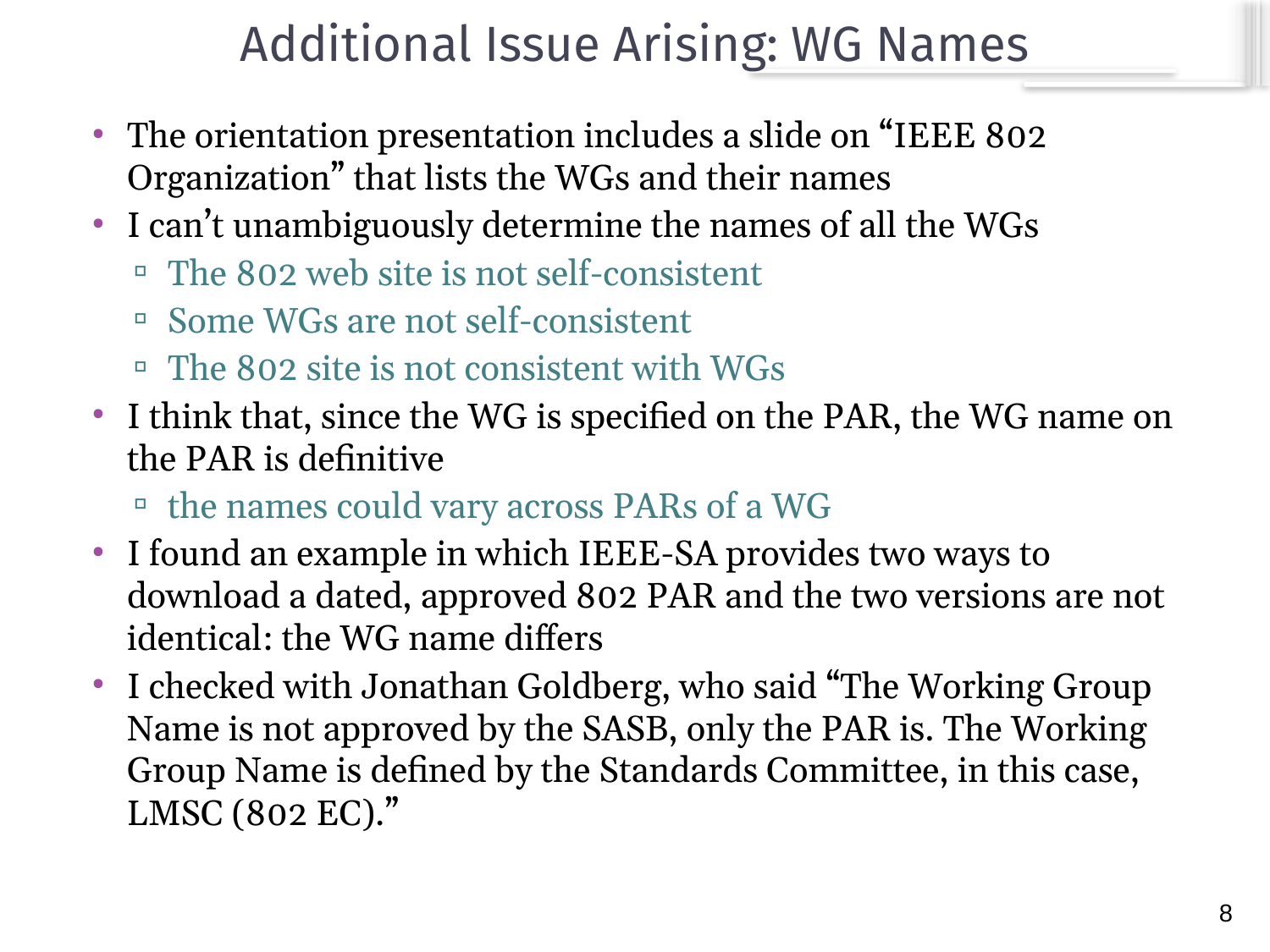

# Additional Issue Arising: WG Names
The orientation presentation includes a slide on “IEEE 802 Organization” that lists the WGs and their names
I can’t unambiguously determine the names of all the WGs
The 802 web site is not self-consistent
Some WGs are not self-consistent
The 802 site is not consistent with WGs
I think that, since the WG is specified on the PAR, the WG name on the PAR is definitive
the names could vary across PARs of a WG
I found an example in which IEEE-SA provides two ways to download a dated, approved 802 PAR and the two versions are not identical: the WG name differs
I checked with Jonathan Goldberg, who said “The Working Group Name is not approved by the SASB, only the PAR is. The Working Group Name is defined by the Standards Committee, in this case, LMSC (802 EC).”